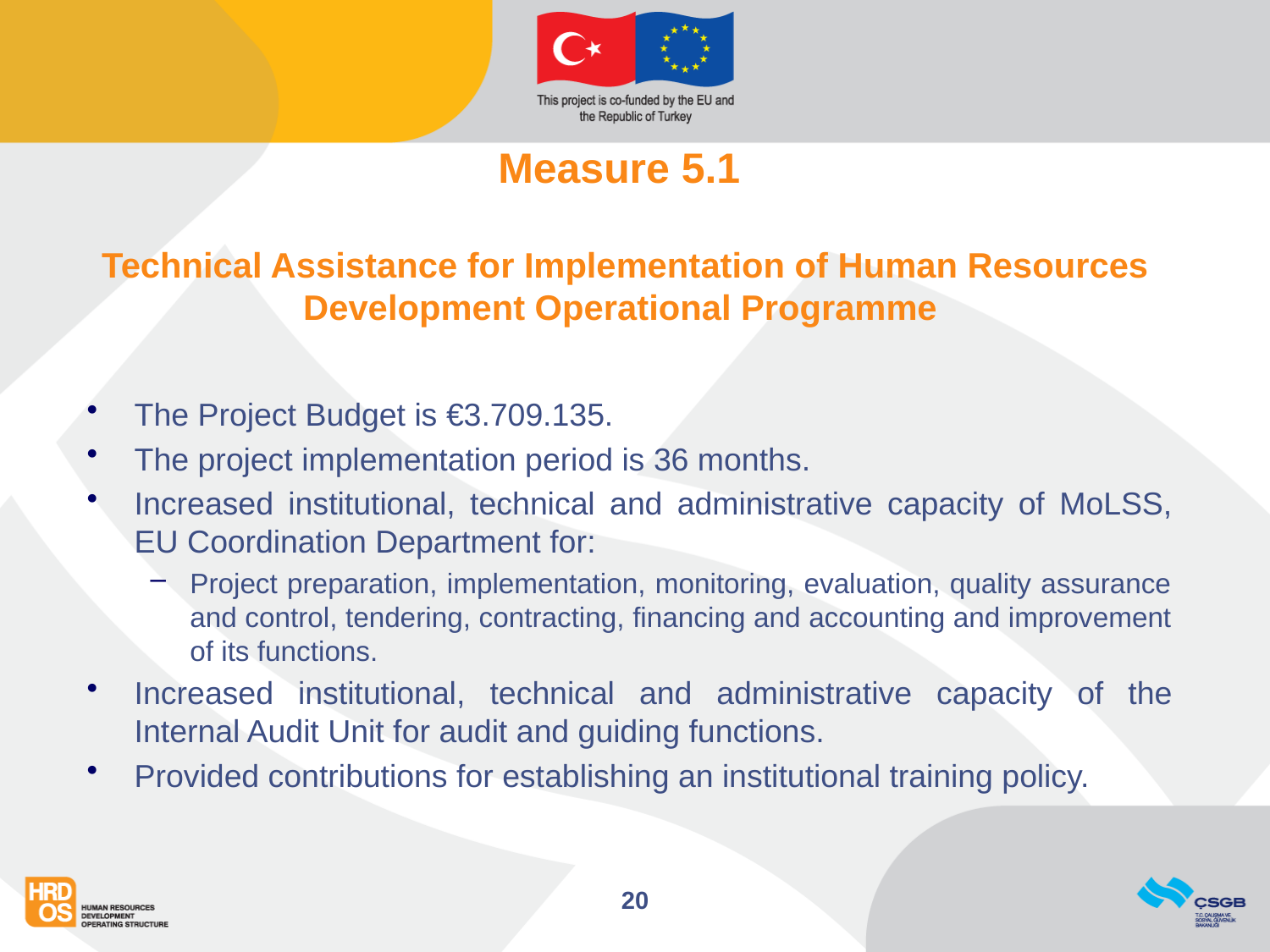

# Measure 5.1 Technical Assistance for Implementation of Human Resources Development Operational Programme

The Project Budget is €3.709.135.
The project implementation period is 36 months.
Increased institutional, technical and administrative capacity of MoLSS, EU Coordination Department for:
Project preparation, implementation, monitoring, evaluation, quality assurance and control, tendering, contracting, financing and accounting and improvement of its functions.
Increased institutional, technical and administrative capacity of the Internal Audit Unit for audit and guiding functions.
Provided contributions for establishing an institutional training policy.

20